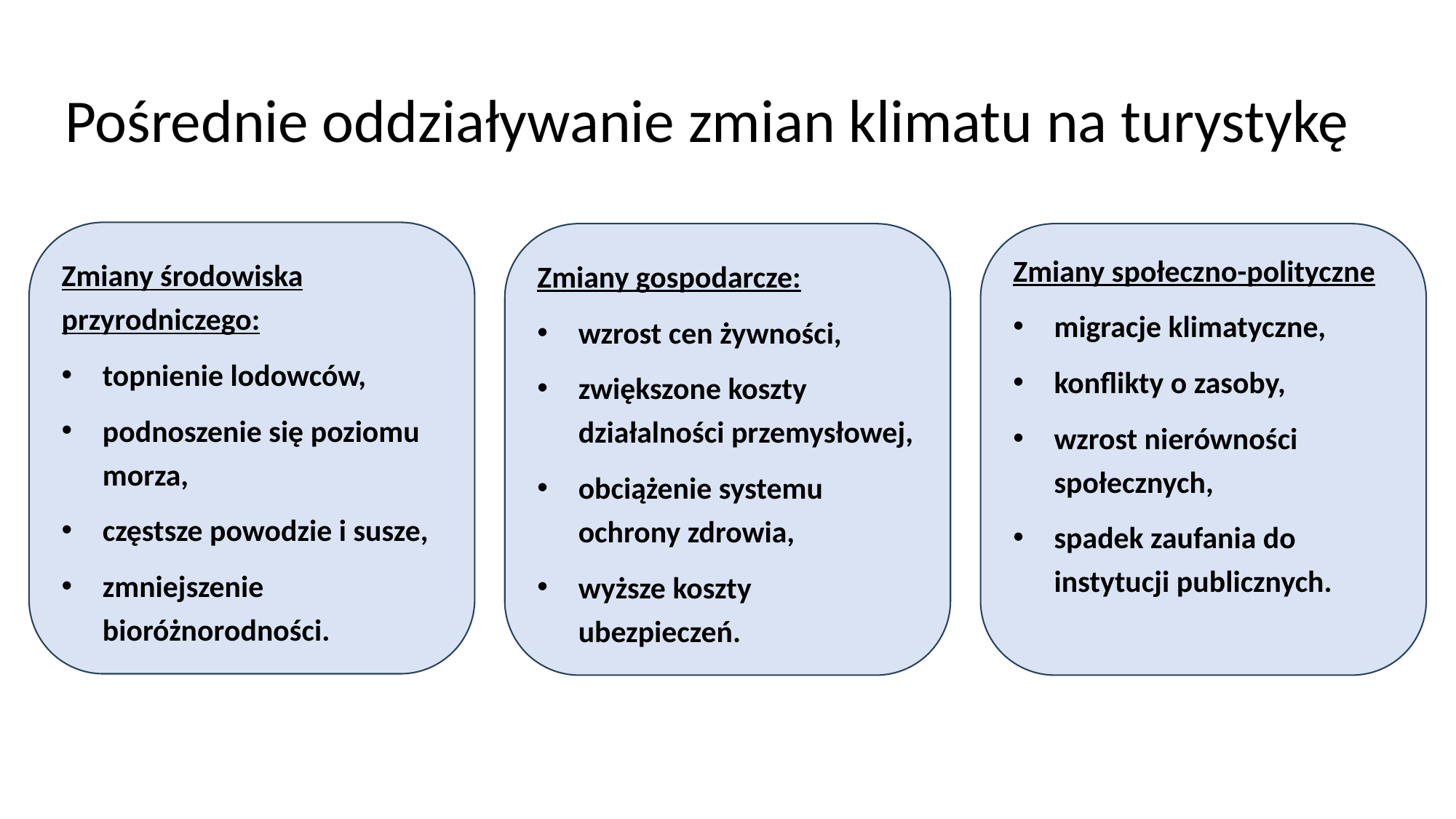

# Pośrednie oddziaływanie zmian klimatu na turystykę
Zmiany środowiska przyrodniczego:
topnienie lodowców,
podnoszenie się poziomu morza,
częstsze powodzie i susze,
zmniejszenie bioróżnorodności.
Zmiany gospodarcze:
wzrost cen żywności,
zwiększone koszty działalności przemysłowej,
obciążenie systemu ochrony zdrowia,
wyższe koszty ubezpieczeń.
Zmiany społeczno-polityczne
migracje klimatyczne,
konflikty o zasoby,
wzrost nierówności społecznych,
spadek zaufania do instytucji publicznych.